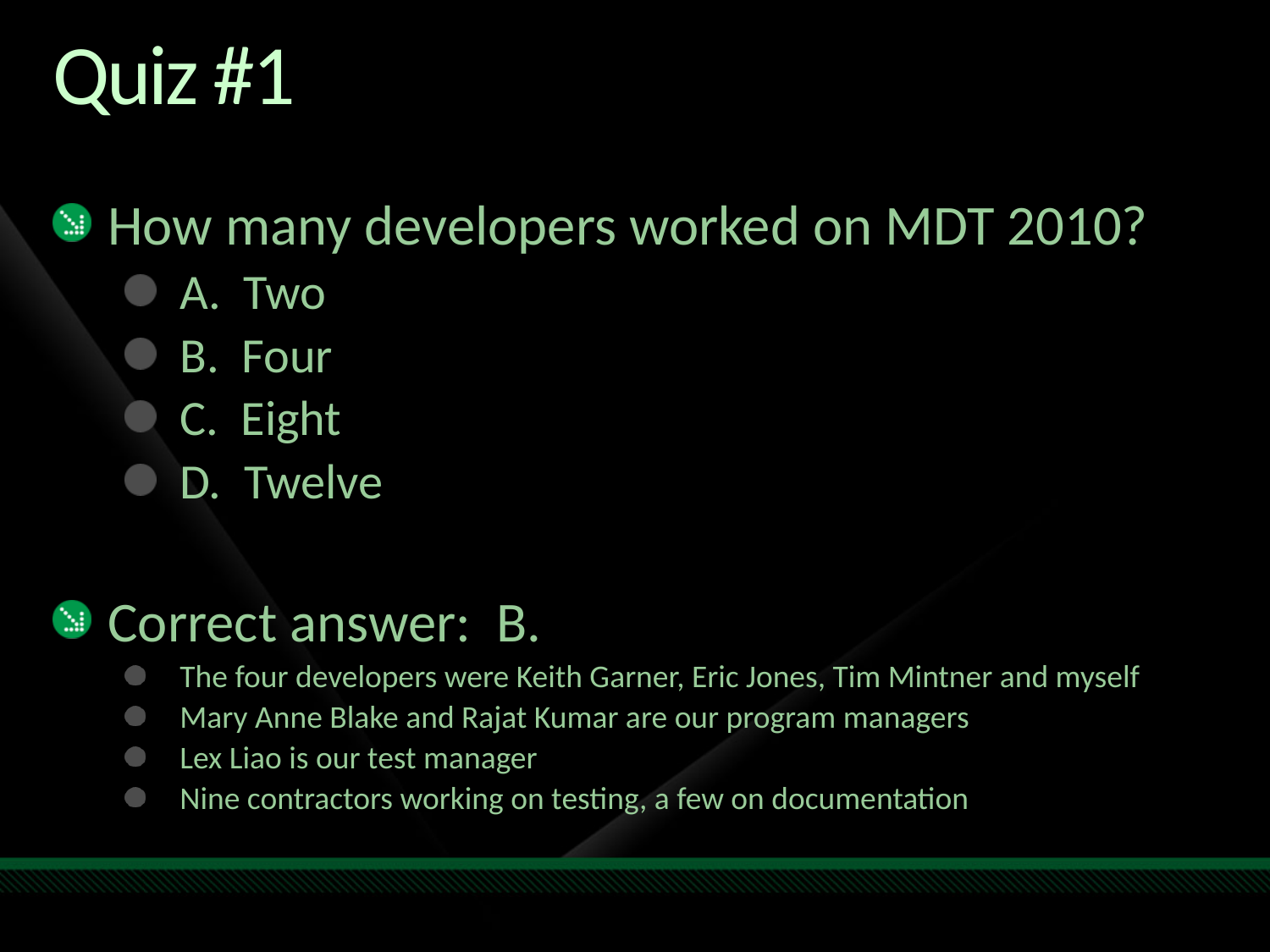

# Quiz #1
How many developers worked on MDT 2010?
A.  Two
B.  Four
C.  Eight
D.  Twelve

Correct answer:  B.
The four developers were Keith Garner, Eric Jones, Tim Mintner and myself
Mary Anne Blake and Rajat Kumar are our program managers
Lex Liao is our test manager
Nine contractors working on testing, a few on documentation